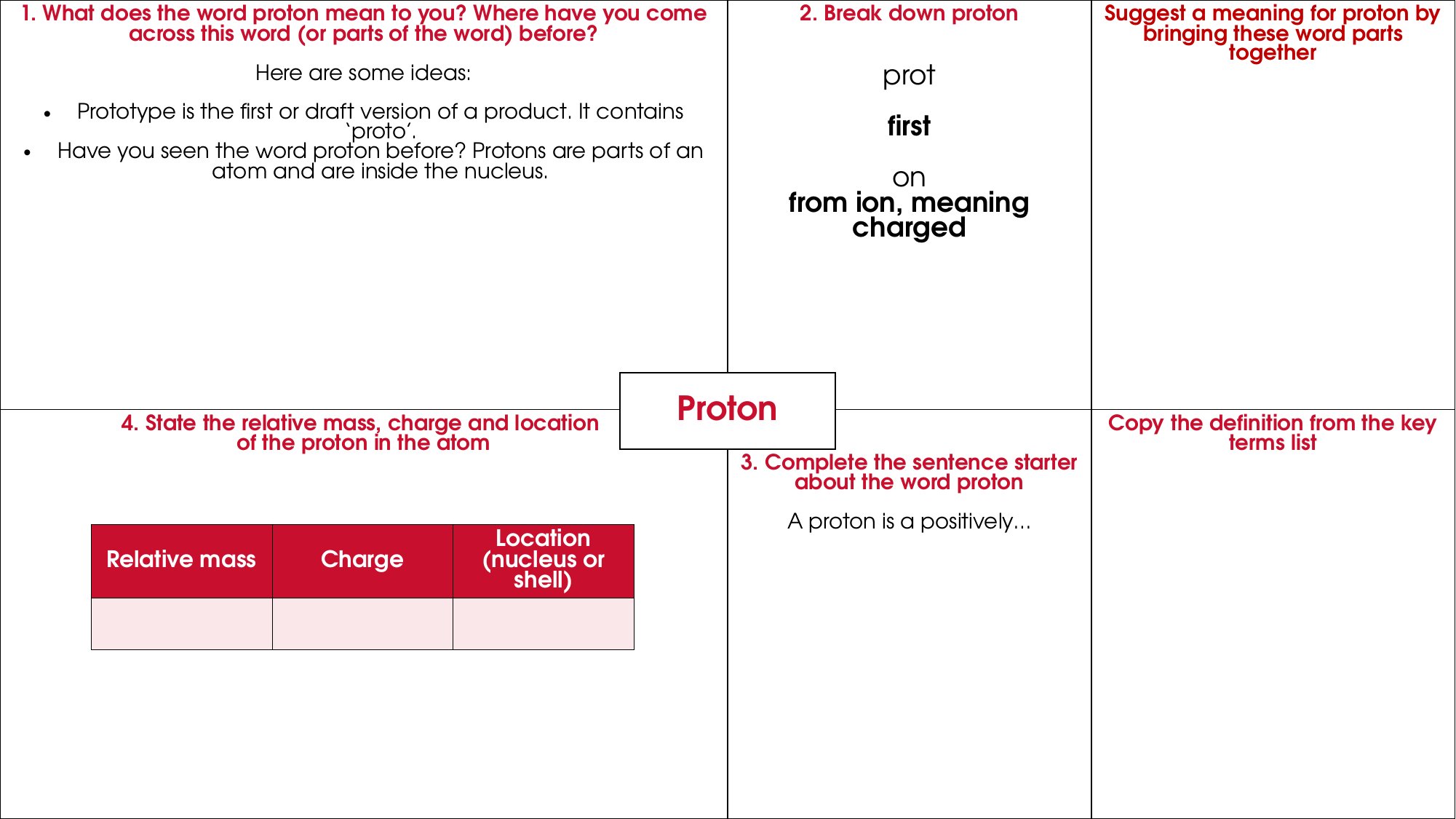

| 1. What does the word proton mean to you? Where have you come across this word (or parts of the word) before? Here are some ideas: Prototype is the first or draft version of a product. It contains ‘proto’. Have you seen the word proton before? Protons are parts of an atom and are inside the nucleus. | 2. Break down proton prot first on from ion, meaning charged | Suggest a meaning for proton by bringing these word parts together |
| --- | --- | --- |
| 4. State the relative mass, charge and location of the proton in the atom | 3. Complete the sentence starter about the word proton A proton is a positively… | Copy the definition from the key terms list |
| Proton |
| --- |
| Relative mass | Charge | Location (nucleus or shell) |
| --- | --- | --- |
|  |  |  |